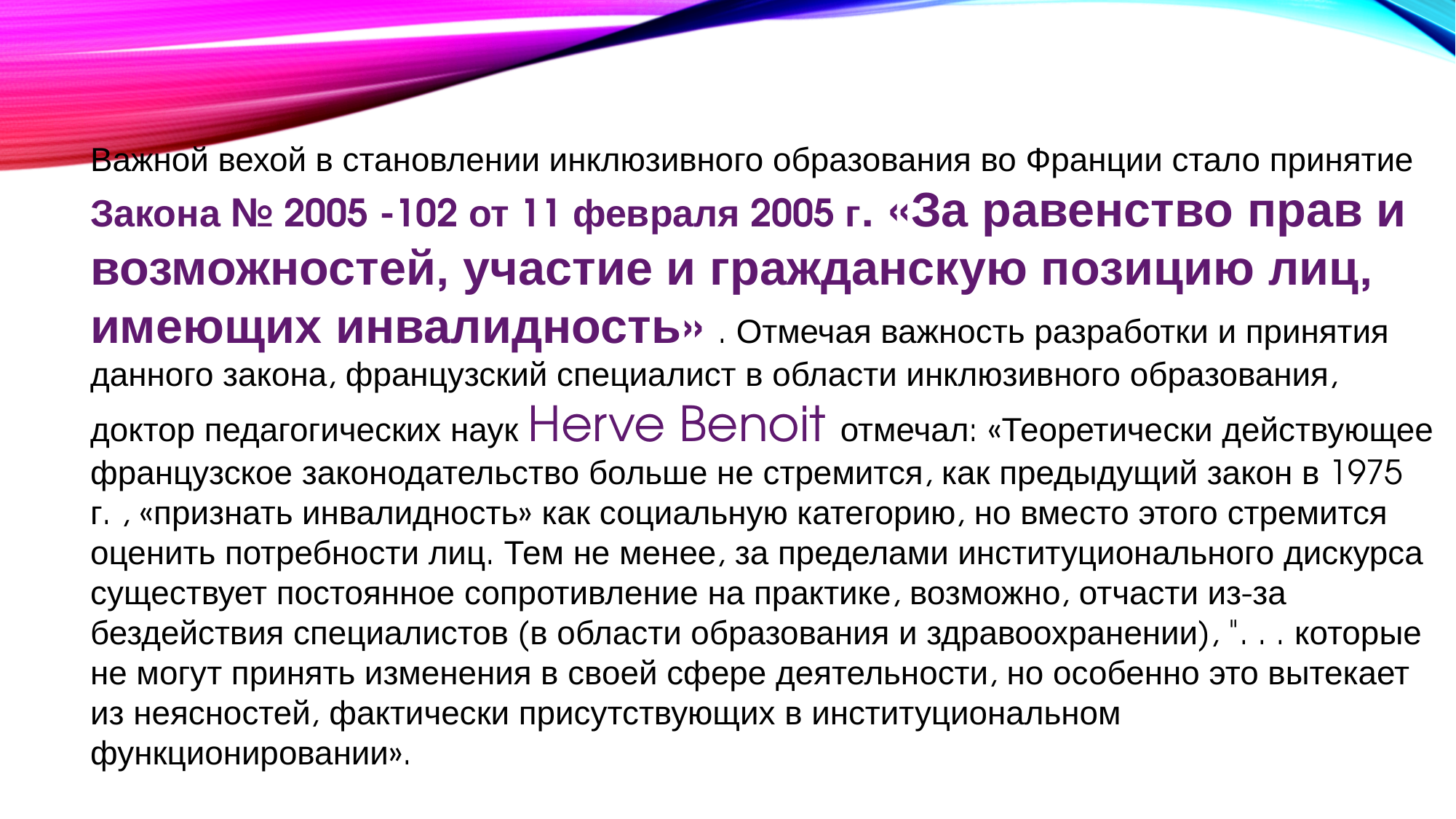

Важной вехой в становлении инклюзивного образования во Франции стало принятие Закона № 2005 -102 от 11 февраля 2005 г. «За равенство прав и возможностей, участие и гражданскую позицию лиц, имеющих инвалидность» . Отмечая важность разработки и принятия данного закона, французский специалист в области инклюзивного образования, доктор педагогических наук Herve Benoit отмечал: «Теоретически действующее французское законодательство больше не стремится, как предыдущий закон в 1975 г. , «признать инвалидность» как социальную категорию, но вместо этого стремится оценить потребности лиц. Тем не менее, за пределами институционального дискурса существует постоянное сопротивление на практике, возможно, отчасти из-за бездействия специалистов (в области образования и здравоохранении), ". . . которые не могут принять изменения в своей сфере деятельности, но особенно это вытекает из неясностей, фактически присутствующих в институциональном функционировании».